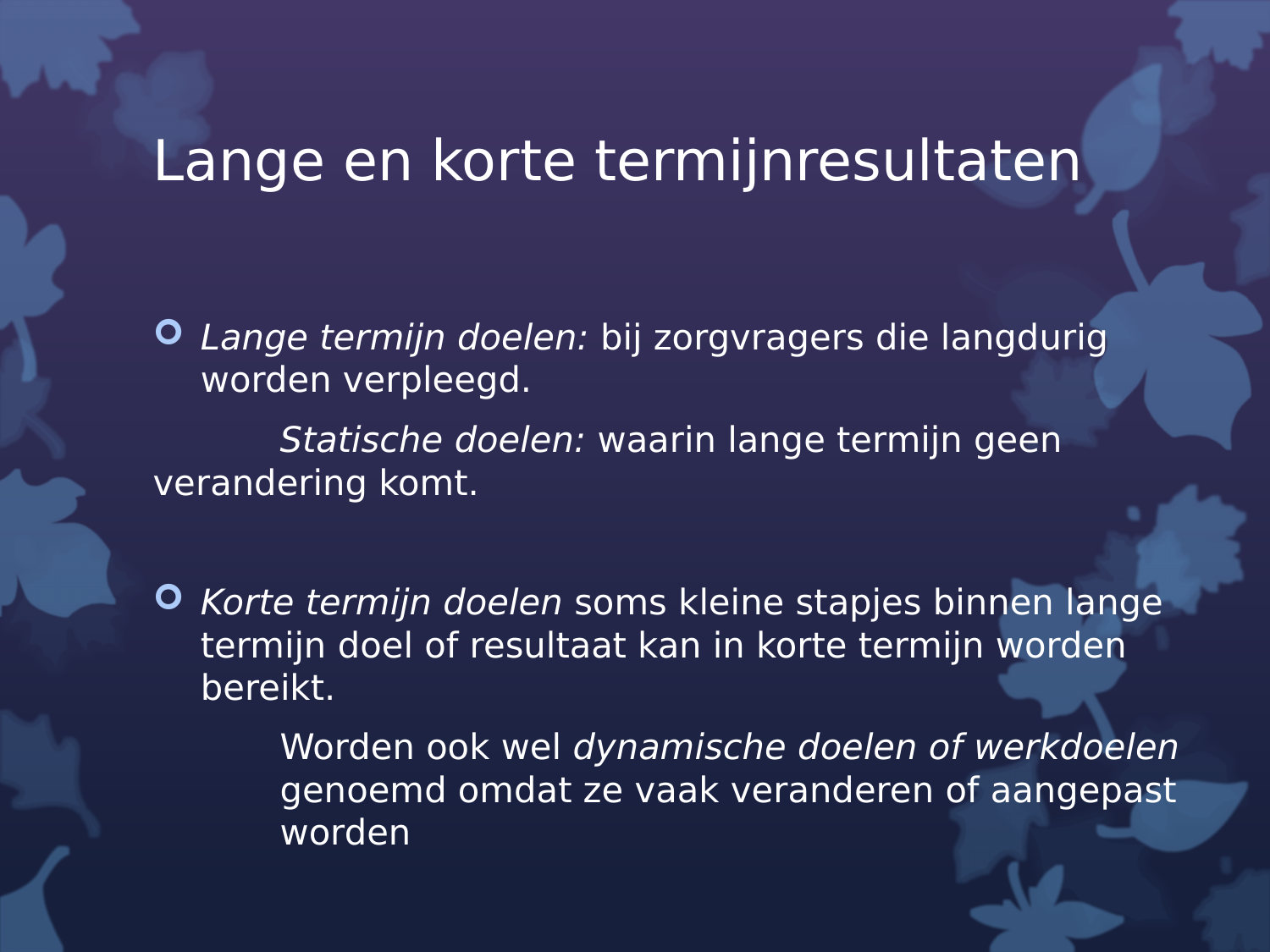

# Lange en korte termijnresultaten
Lange termijn doelen: bij zorgvragers die langdurig worden verpleegd.
	Statische doelen: waarin lange termijn geen 	verandering komt.

Korte termijn doelen soms kleine stapjes binnen lange termijn doel of resultaat kan in korte termijn worden bereikt.
	Worden ook wel dynamische doelen of werkdoelen 	genoemd omdat ze vaak veranderen of aangepast 	worden